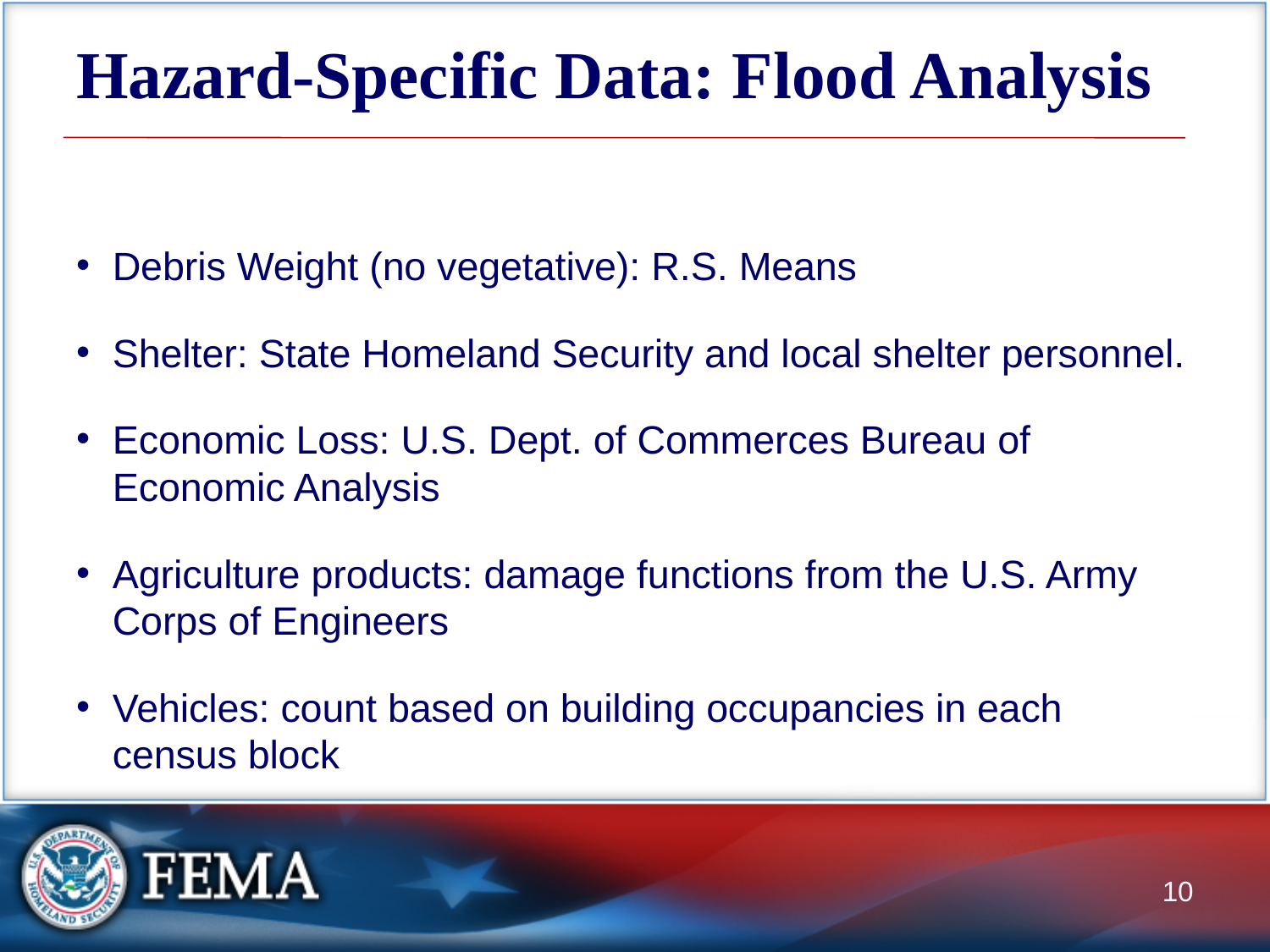

# Hazard-Specific Data: Flood Analysis

Debris Weight (no vegetative): R.S. Means
Shelter: State Homeland Security and local shelter personnel.
Economic Loss: U.S. Dept. of Commerces Bureau of Economic Analysis
Agriculture products: damage functions from the U.S. Army Corps of Engineers
Vehicles: count based on building occupancies in each census block
10